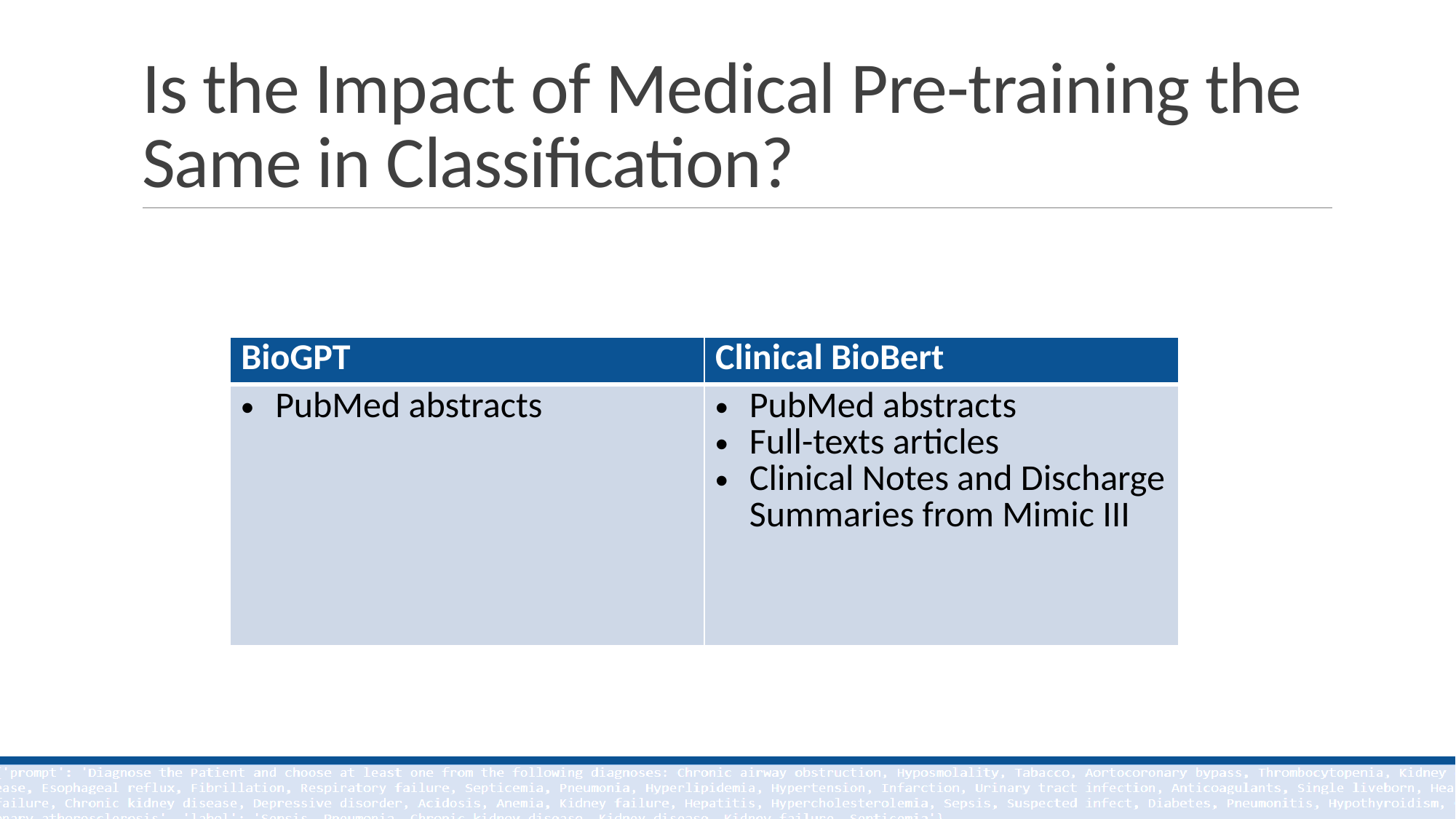

# Is the Impact of Medical Pre-training the Same in Classification?
| BioGPT | Clinical BioBert |
| --- | --- |
| PubMed abstracts | PubMed abstracts Full-texts articles Clinical Notes and Discharge Summaries from Mimic III |